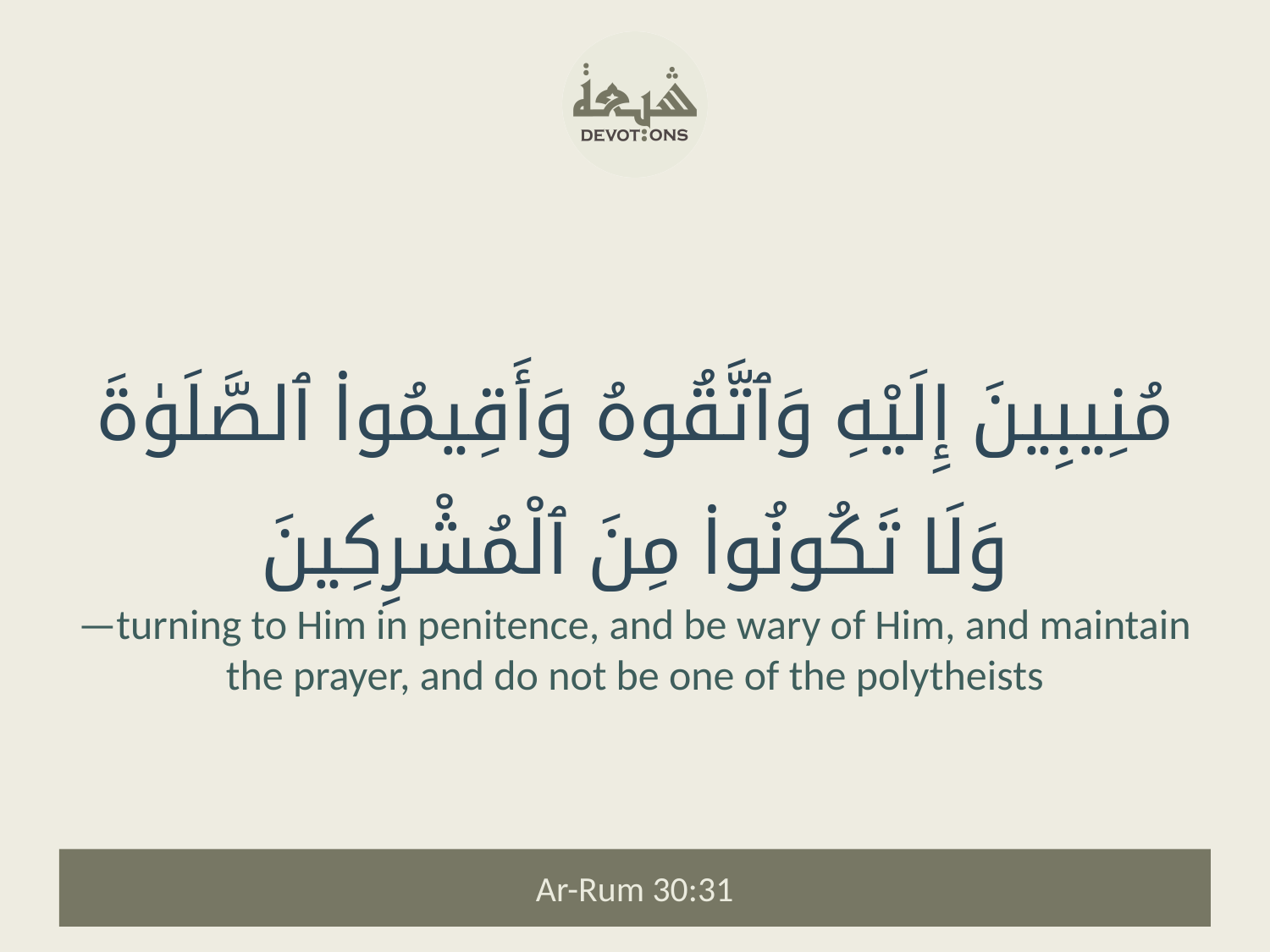

مُنِيبِينَ إِلَيْهِ وَٱتَّقُوهُ وَأَقِيمُوا۟ ٱلصَّلَوٰةَ وَلَا تَكُونُوا۟ مِنَ ٱلْمُشْرِكِينَ
—turning to Him in penitence, and be wary of Him, and maintain the prayer, and do not be one of the polytheists
Ar-Rum 30:31